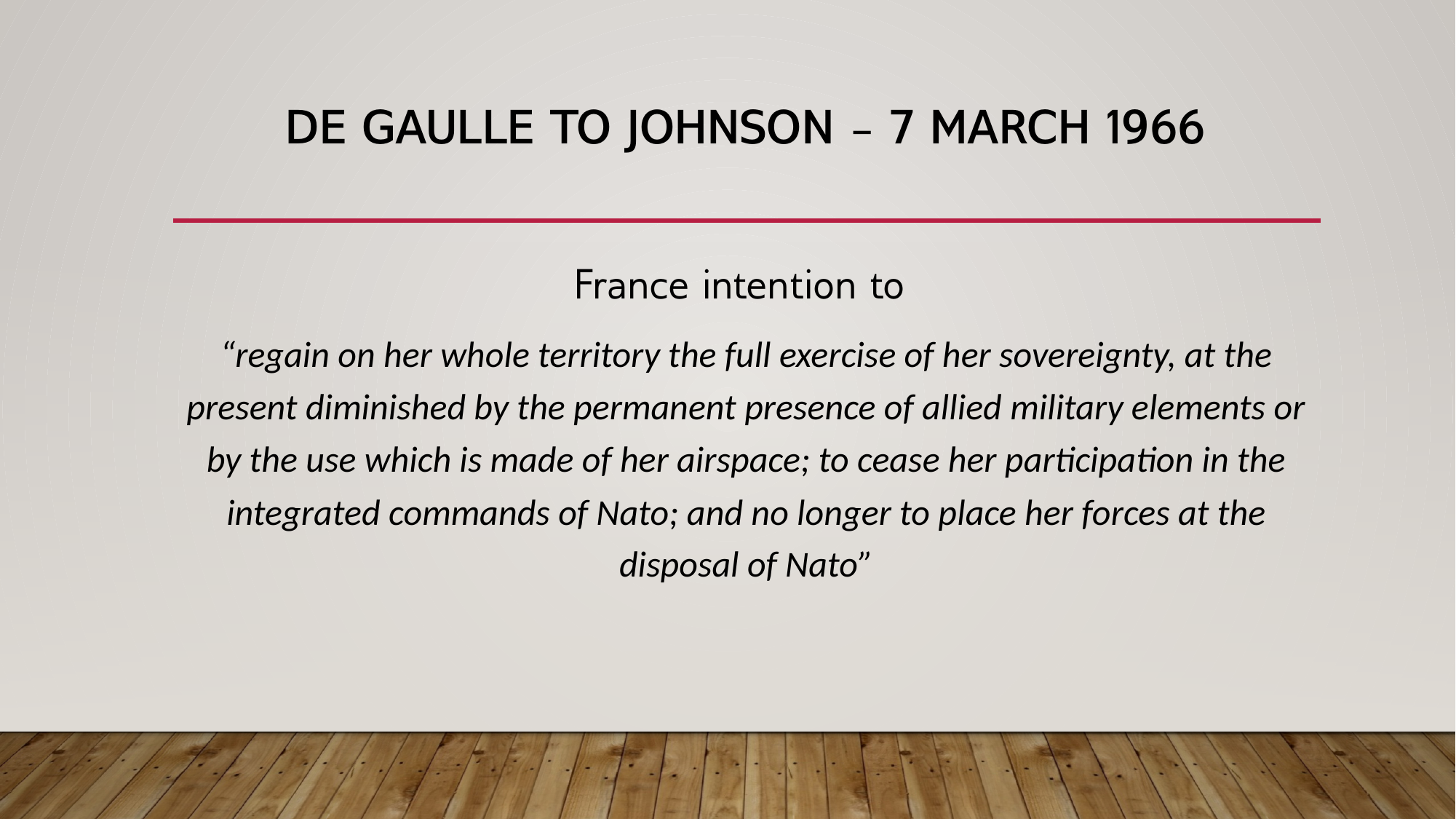

# DE GAULLE TO JOHNSON – 7 MARCH 1966
France intention to
“regain on her whole territory the full exercise of her sovereignty, at the present diminished by the permanent presence of allied military elements or by the use which is made of her airspace; to cease her participation in the integrated commands of Nato; and no longer to place her forces at the disposal of Nato”